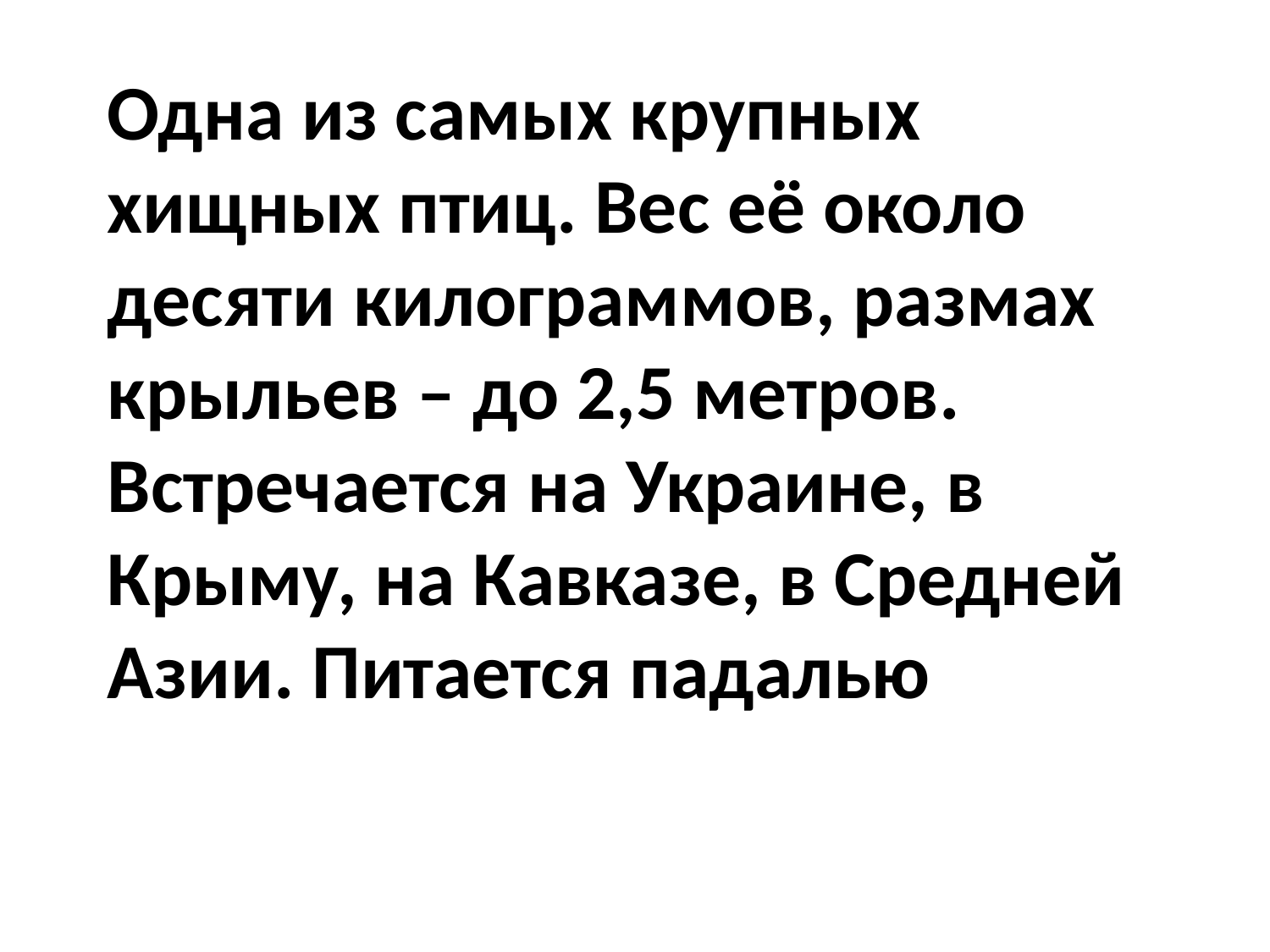

Одна из самых крупных хищных птиц. Вес её около десяти килограммов, размах крыльев – до 2,5 метров. Встречается на Украине, в Крыму, на Кавказе, в Средней Азии. Питается падалью